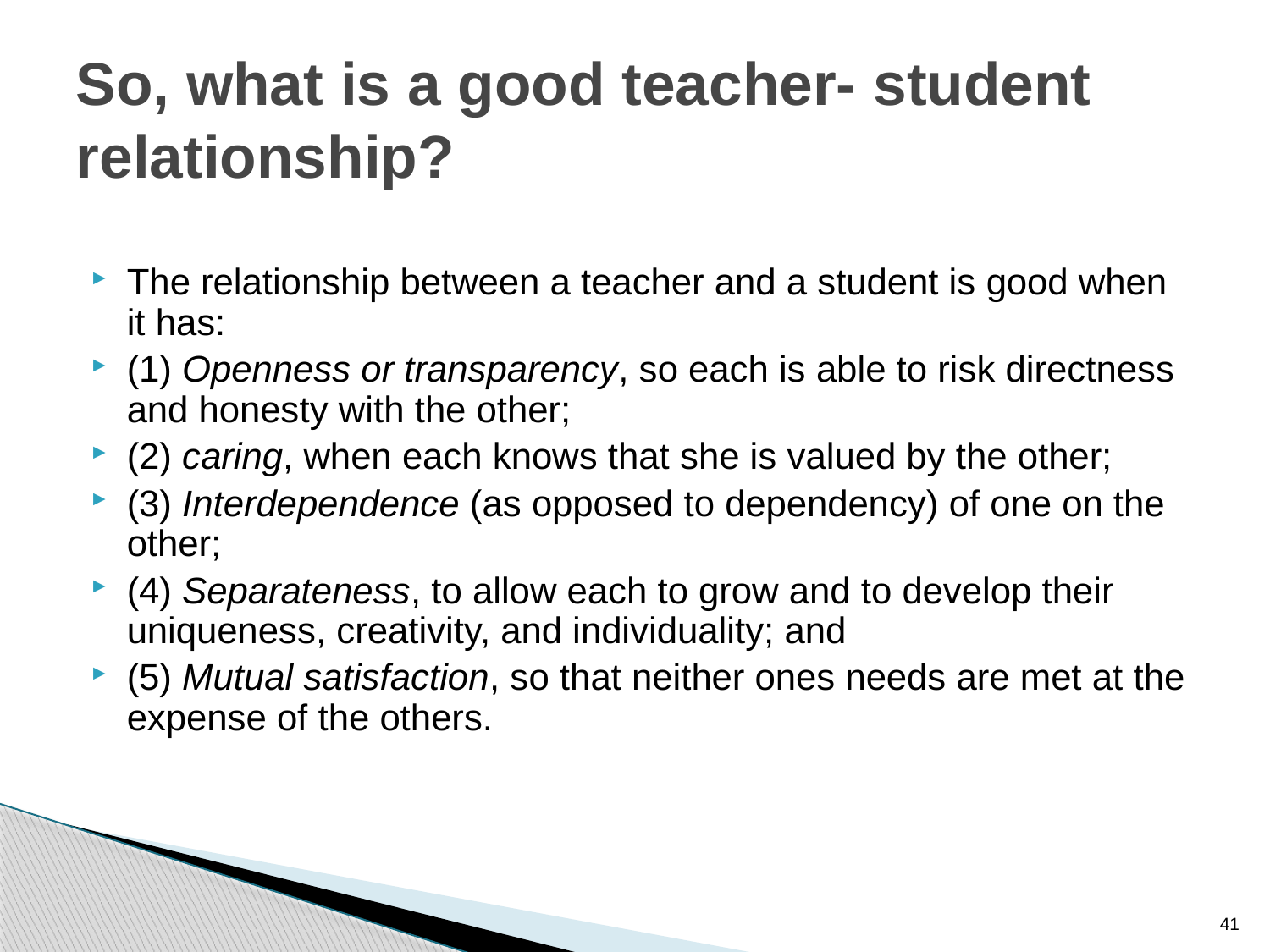

# So, what is a good teacher- student relationship?

The relationship between a teacher and a student is good when it has:
(1) Openness or transparency, so each is able to risk directness and honesty with the other;
(2) caring, when each knows that she is valued by the other;
(3) Interdependence (as opposed to dependency) of one on the other;
(4) Separateness, to allow each to grow and to develop their uniqueness, creativity, and individuality; and
(5) Mutual satisfaction, so that neither ones needs are met at the expense of the others.
41